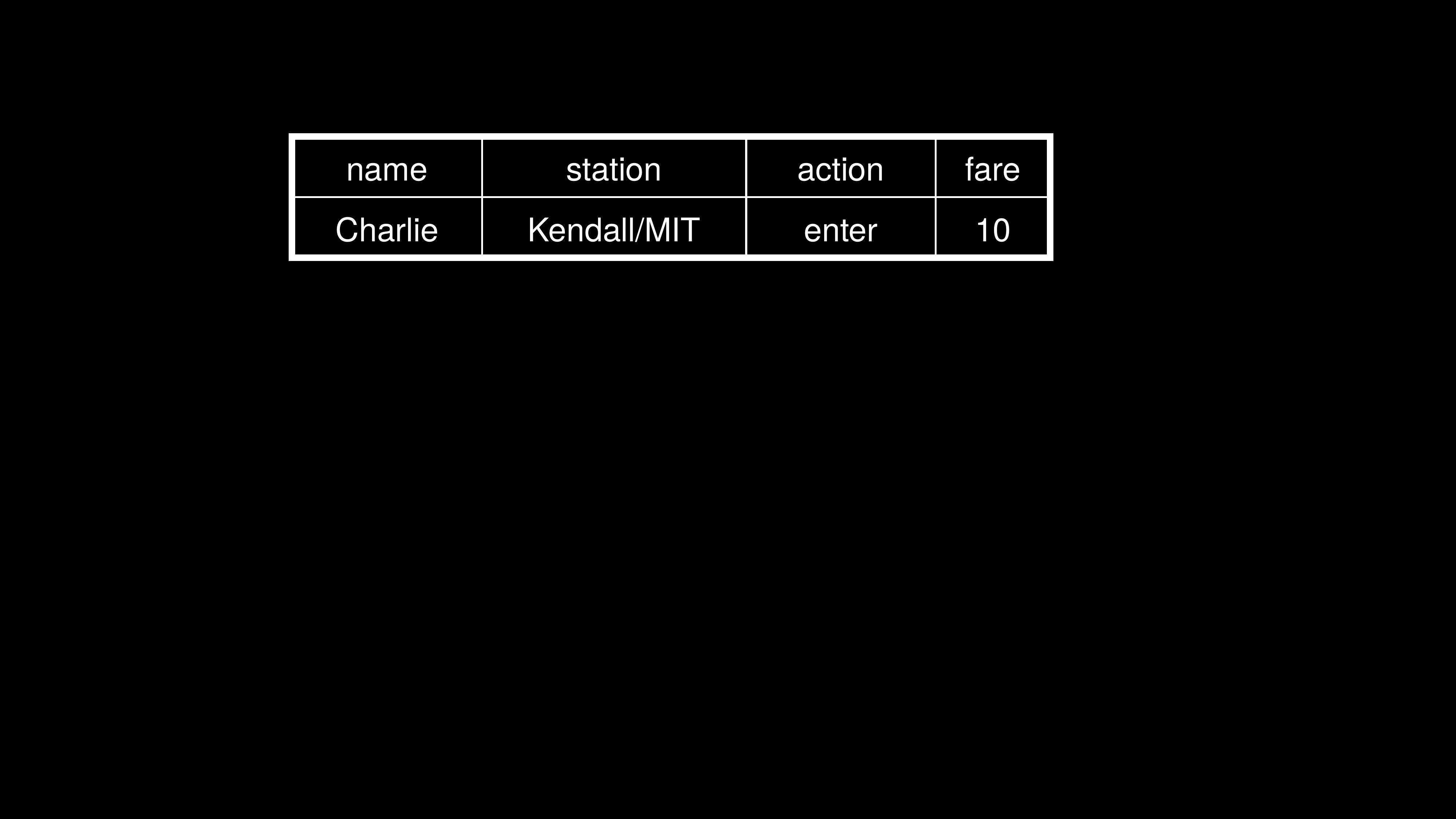

| name | station | action | fare |
| --- | --- | --- | --- |
| Charlie | Kendall/MIT | enter | 10 |